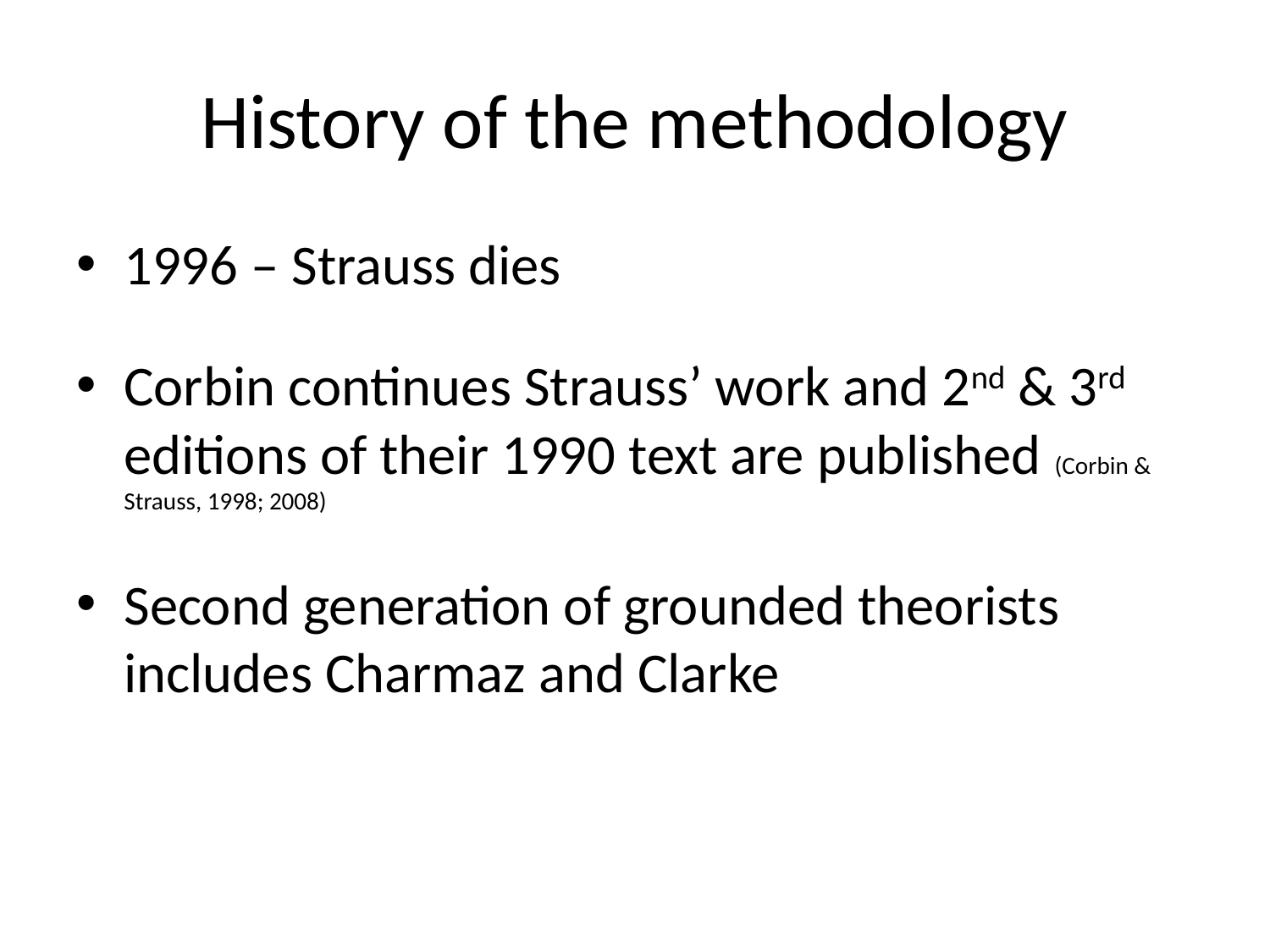

# History of the methodology
1996 – Strauss dies
Corbin continues Strauss’ work and 2nd & 3rd editions of their 1990 text are published (Corbin & Strauss, 1998; 2008)
Second generation of grounded theorists includes Charmaz and Clarke